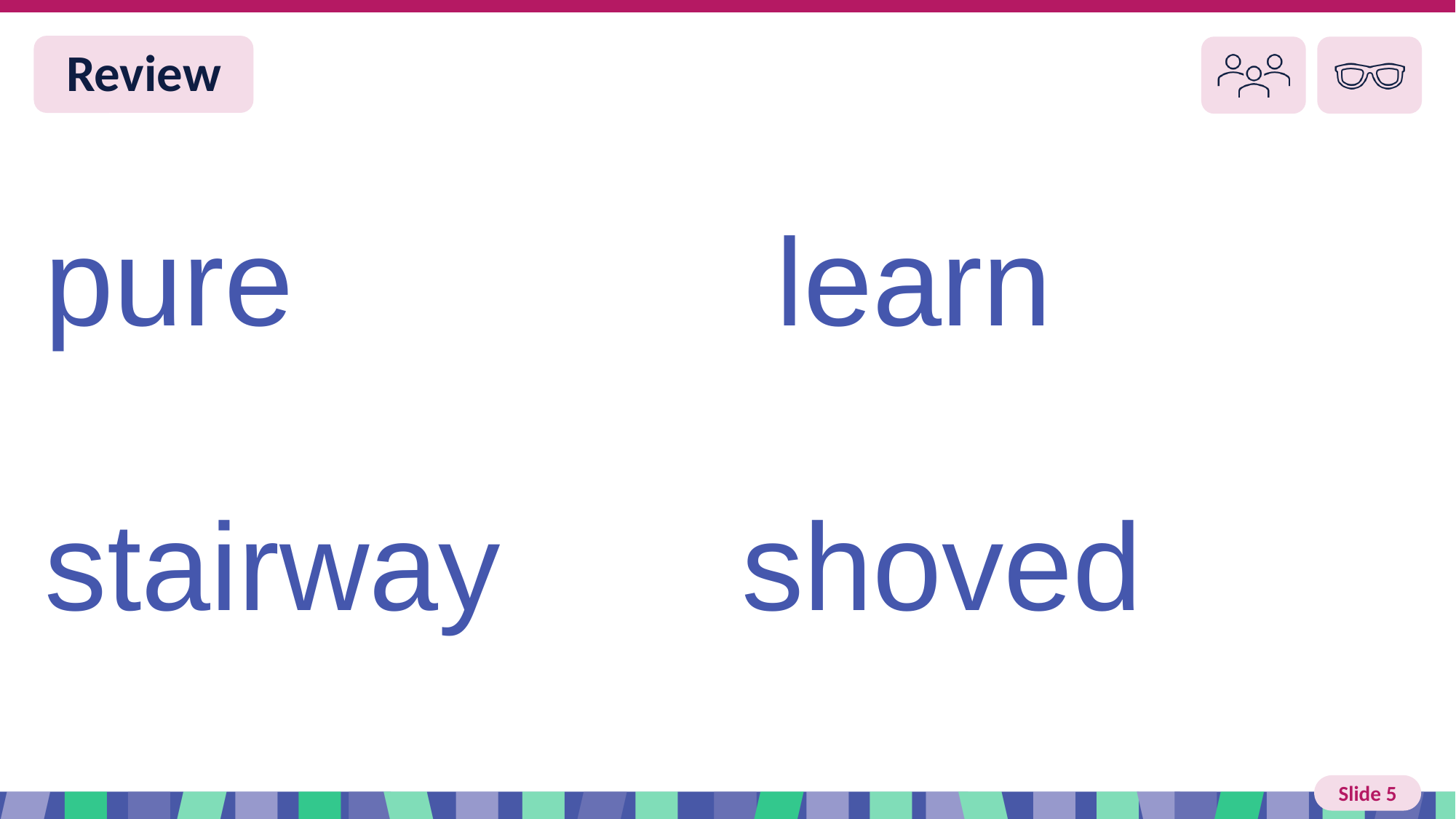

Slide 5 Review You do
pure              learn
stairway       shoved